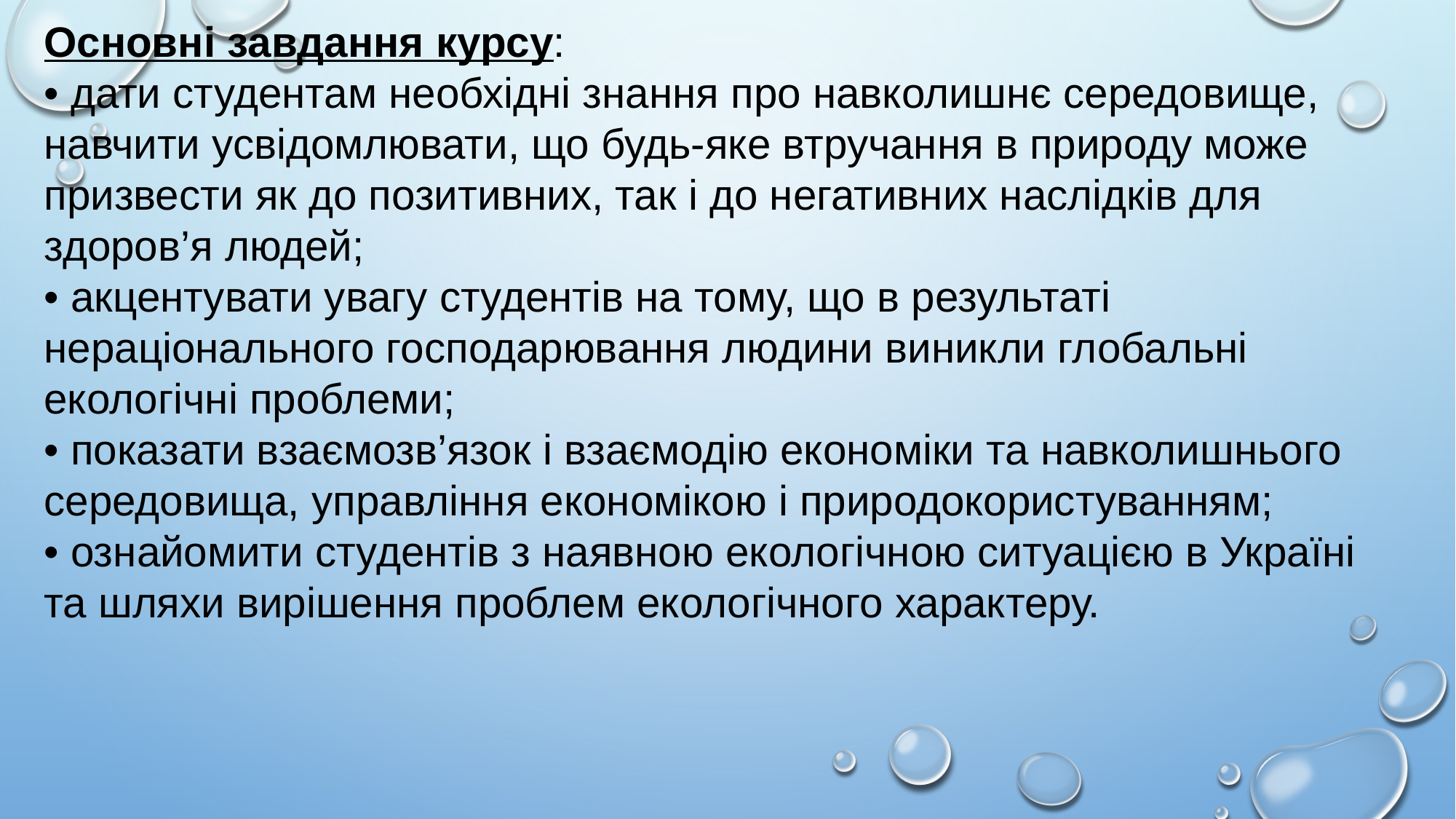

Основні завдання курсу:
• дати студентам необхідні знання про навколишнє середовище, навчити усвідомлювати, що будь-яке втручання в природу може призвести як до позитивних, так і до негативних наслідків для здоров’я людей;
• акцентувати увагу студентів на тому, що в результаті нераціонального господарювання людини виникли глобальні екологічні проблеми;
• показати взаємозв’язок і взаємодію економіки та навколишнього середовища, управління економікою і природокористуванням;
• ознайомити студентів з наявною екологічною ситуацією в Україні та шляхи вирішення проблем екологічного характеру.